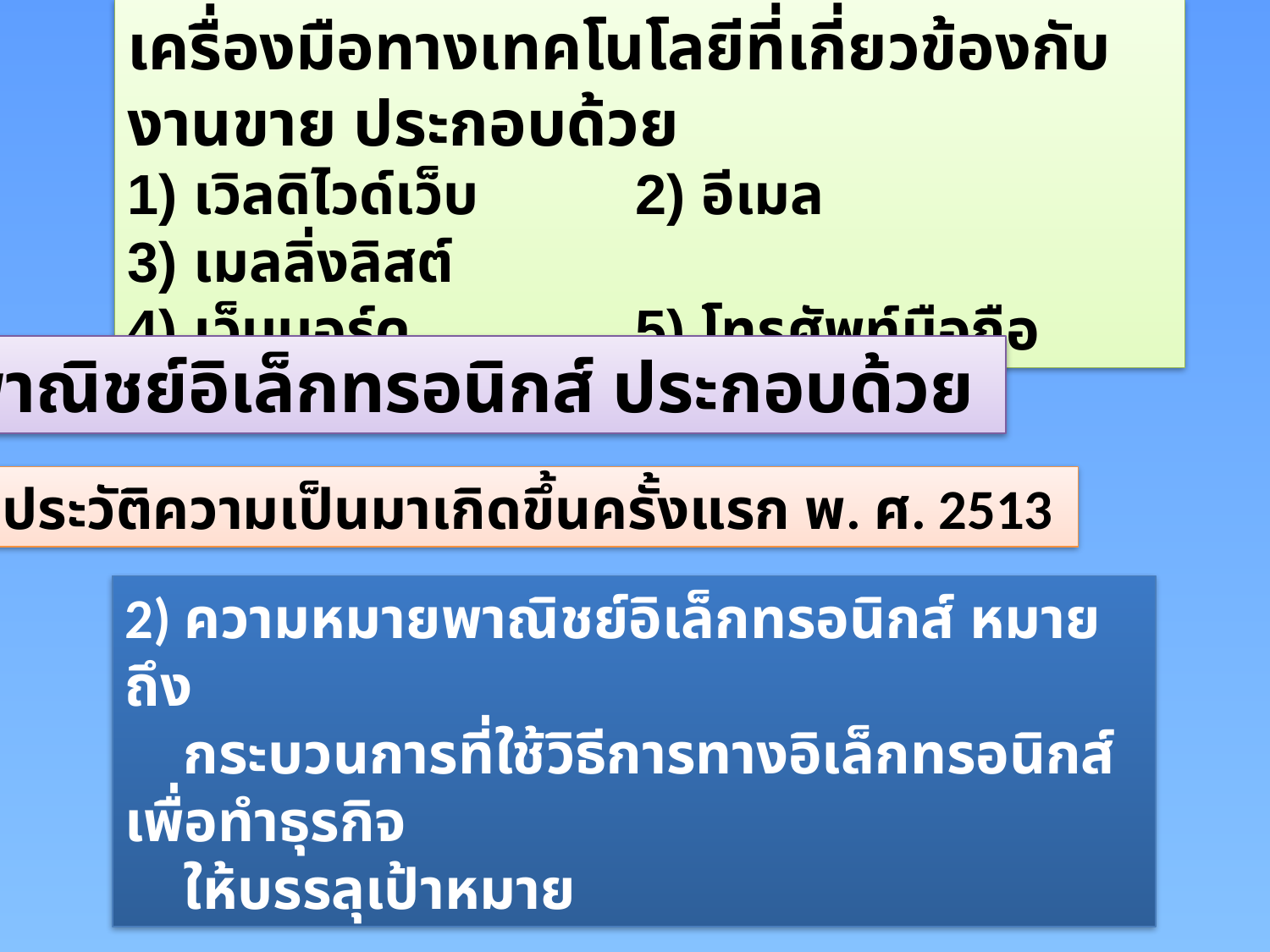

เครื่องมือทางเทคโนโลยีที่เกี่ยวข้องกับงานขาย ประกอบด้วย
1) เวิลดิไวด์เว็บ		2) อีเมล			3) เมลลิ่งลิสต์
4) เว็บบอร์ด		5) โทรศัพท์มือถือ
พาณิชย์อิเล็กทรอนิกส์ ประกอบด้วย
1) ประวัติความเป็นมาเกิดขึ้นครั้งแรก พ. ศ. 2513
2) ความหมายพาณิชย์อิเล็กทรอนิกส์ หมายถึง
    กระบวนการที่ใช้วิธีการทางอิเล็กทรอนิกส์ เพื่อทำธุรกิจ
    ให้บรรลุเป้าหมาย